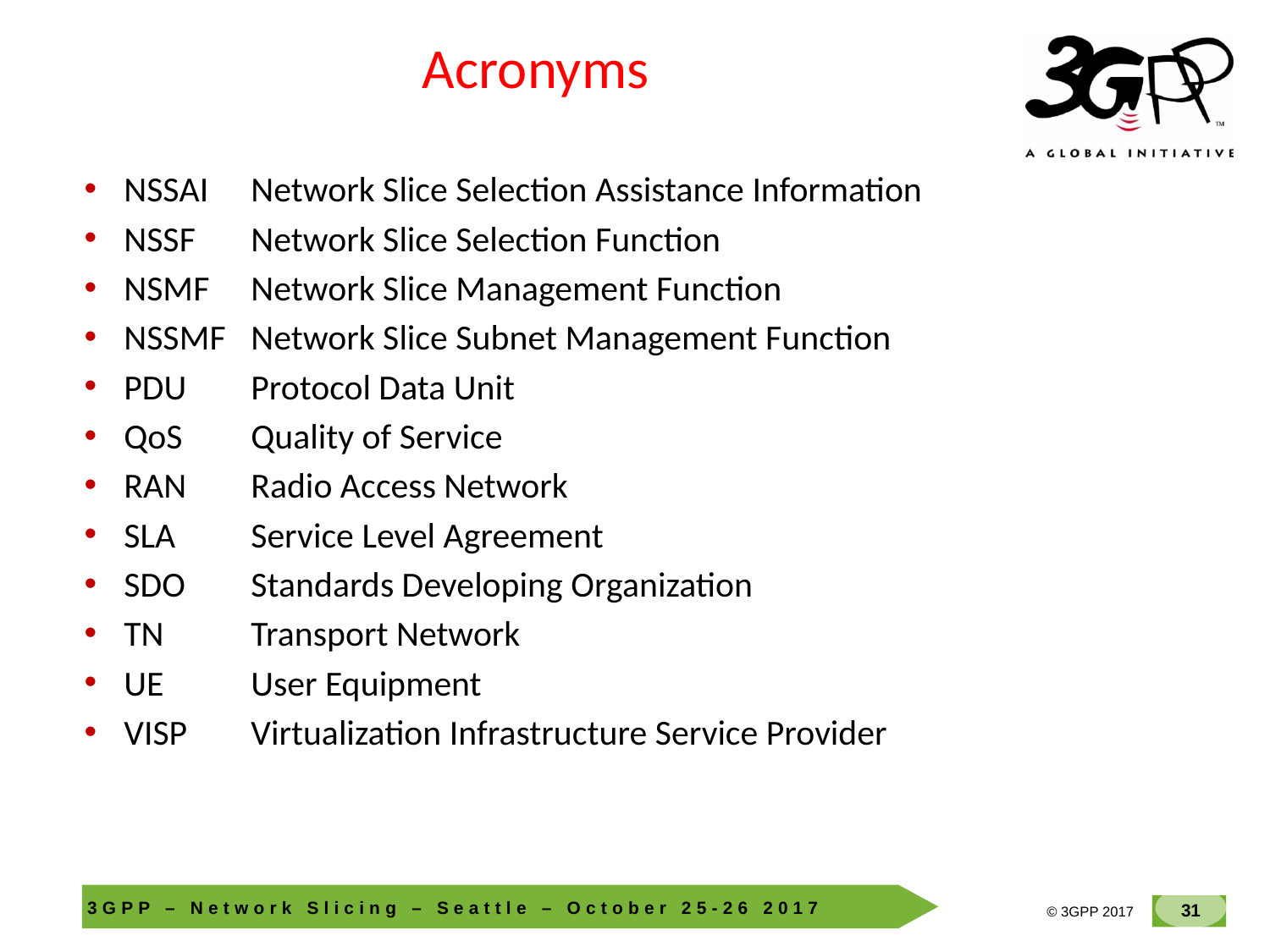

Acronyms
NSSAI	Network Slice Selection Assistance Information
NSSF	Network Slice Selection Function
NSMF	Network Slice Management Function
NSSMF	Network Slice Subnet Management Function
PDU	Protocol Data Unit
QoS	Quality of Service
RAN	Radio Access Network
SLA	Service Level Agreement
SDO	Standards Developing Organization
TN	Transport Network
UE	User Equipment
VISP	Virtualization Infrastructure Service Provider